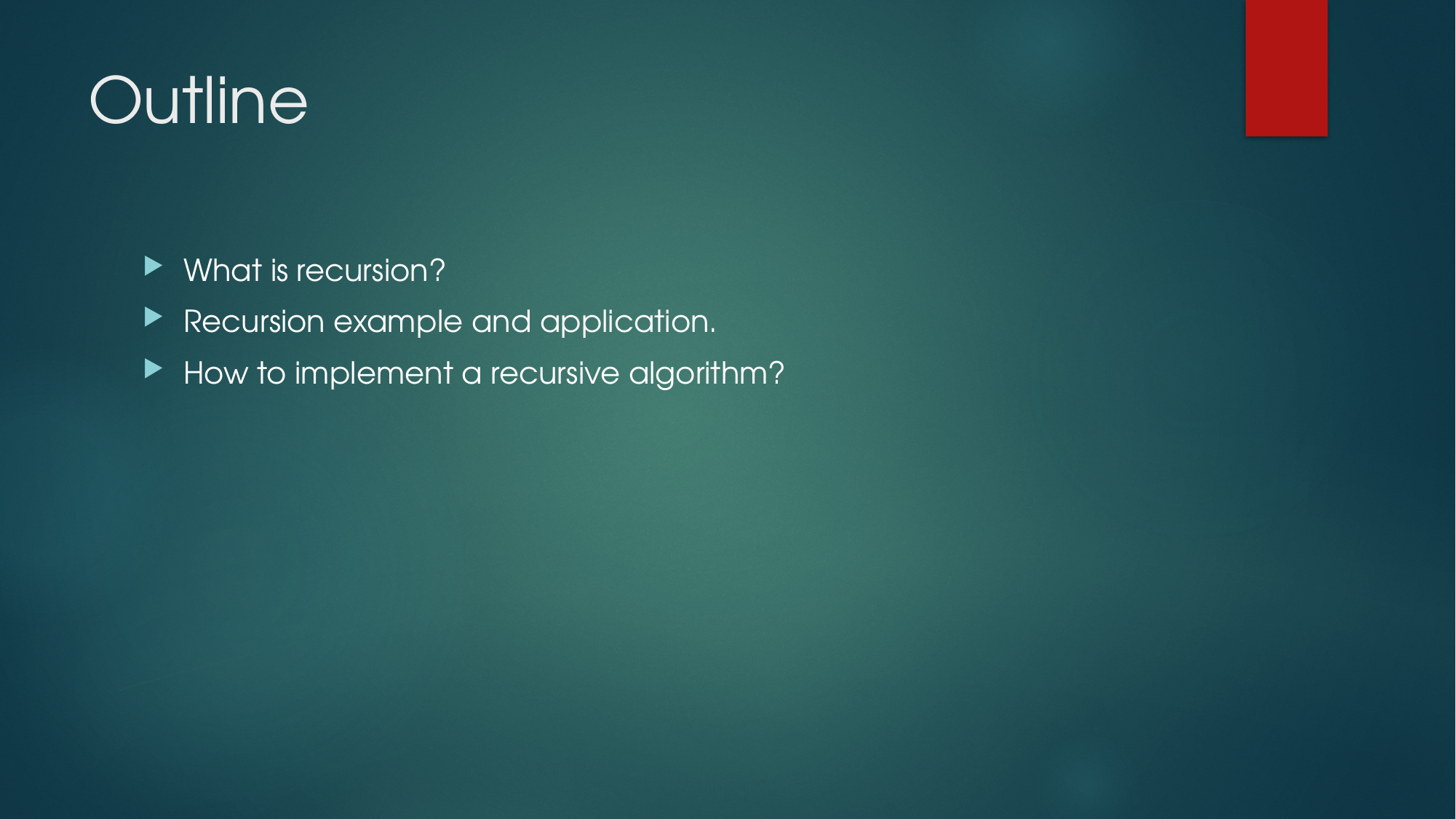

# Outline
What is recursion?
Recursion example and application.
How to implement a recursive algorithm?